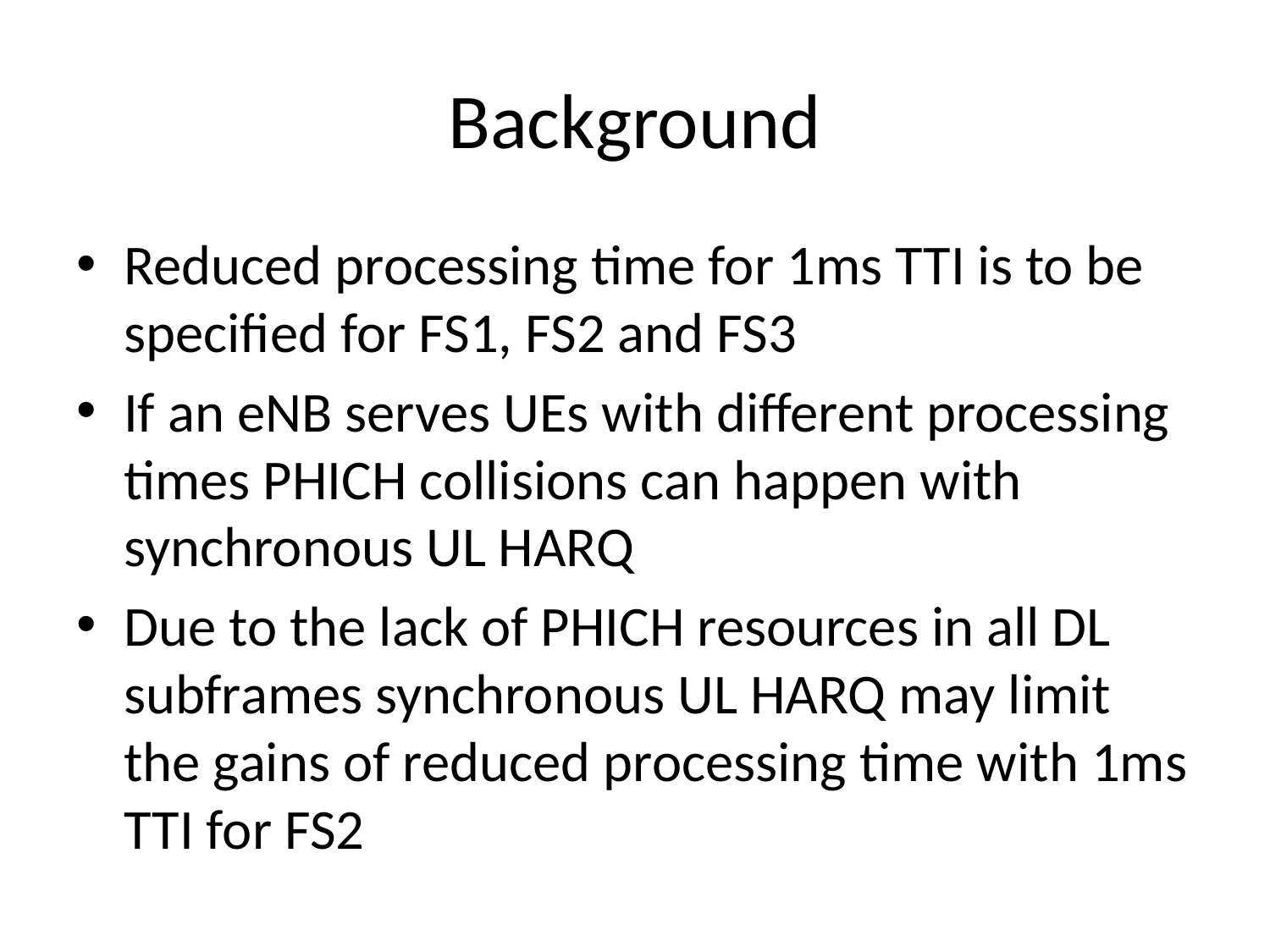

# Background
Reduced processing time for 1ms TTI is to be specified for FS1, FS2 and FS3
If an eNB serves UEs with different processing times PHICH collisions can happen with synchronous UL HARQ
Due to the lack of PHICH resources in all DL subframes synchronous UL HARQ may limit the gains of reduced processing time with 1ms TTI for FS2